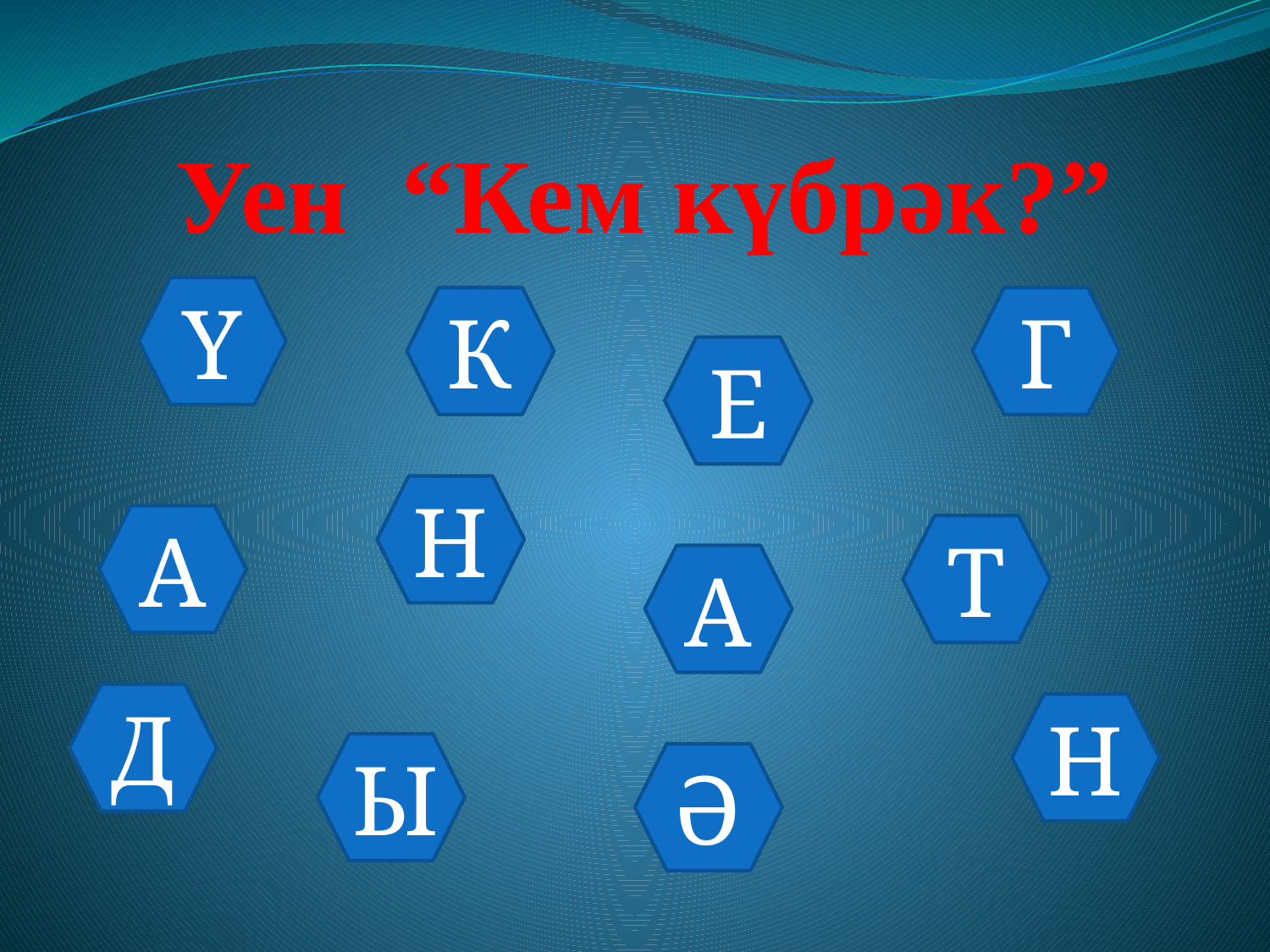

# Уен  “Кем күбрәк?”

Ү
К
Г
Е
Н
А
Т
А
Д
Н
Ы
Ә